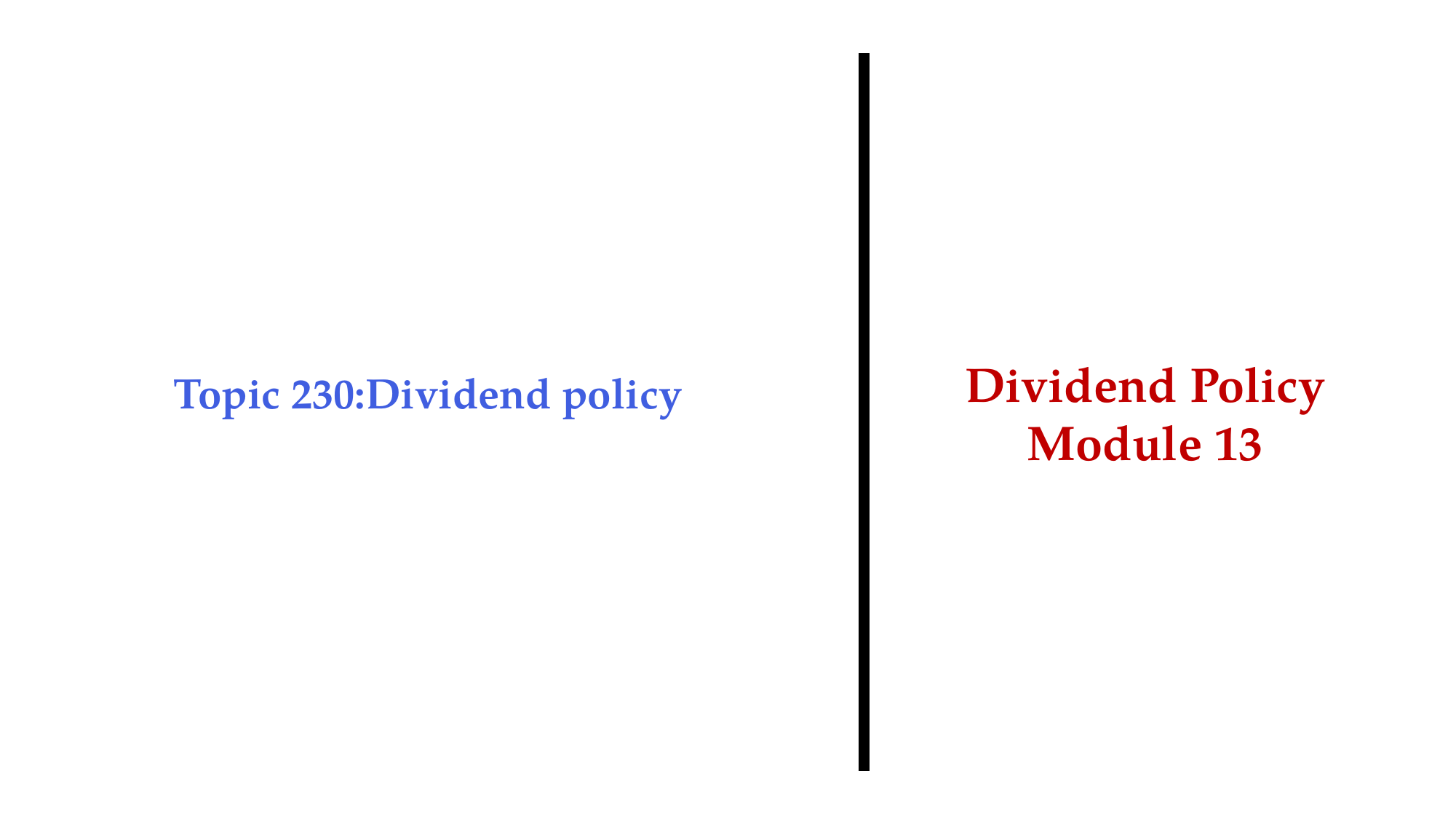

Topic 230:Dividend policy
Dividend Policy
Module 13